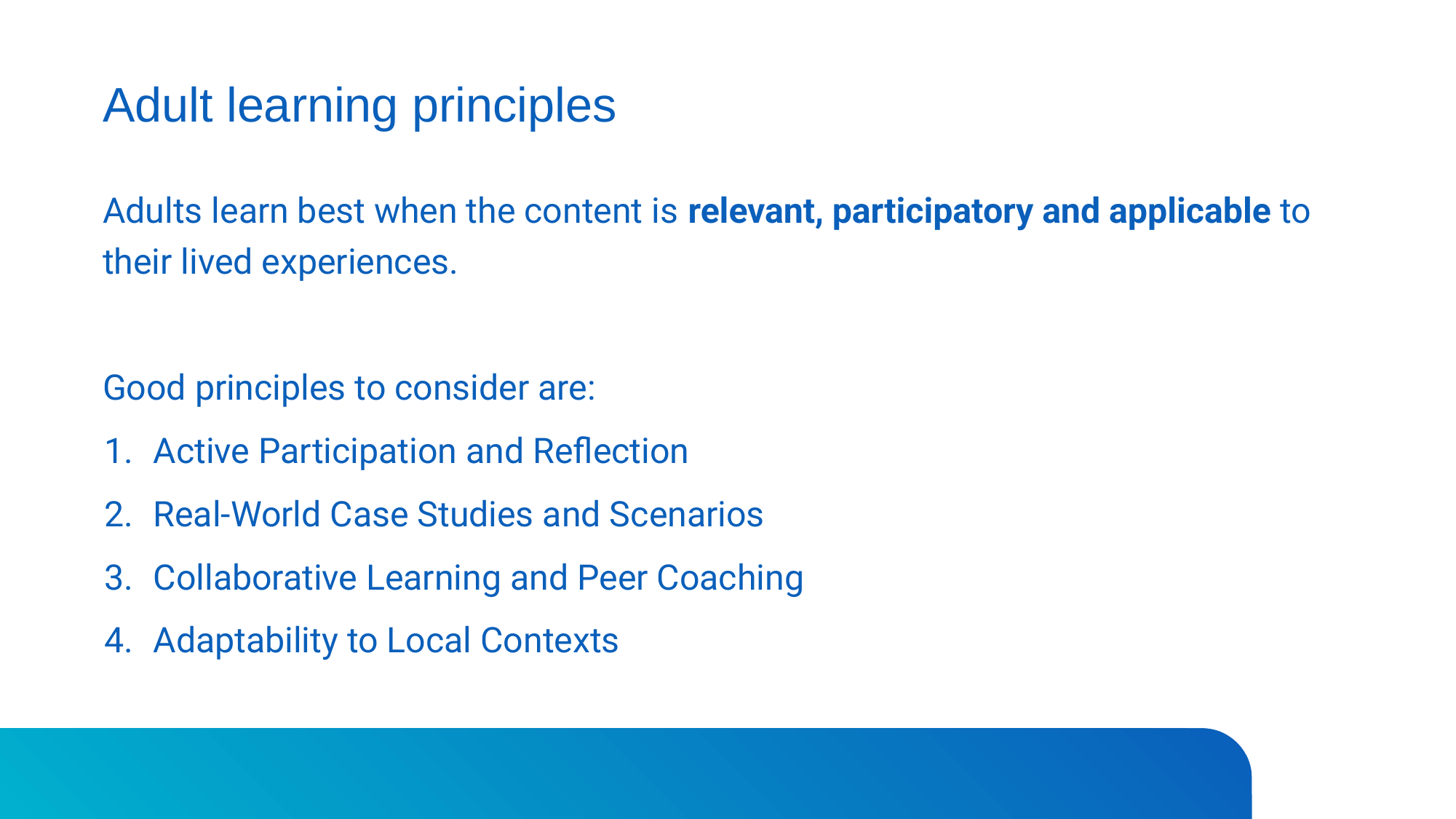

# Adult learning principles
Adults learn best when the content is relevant, participatory and applicable to their lived experiences.

Good principles to consider are:
Active Participation and Reflection
Real-World Case Studies and Scenarios
Collaborative Learning and Peer Coaching
Adaptability to Local Contexts